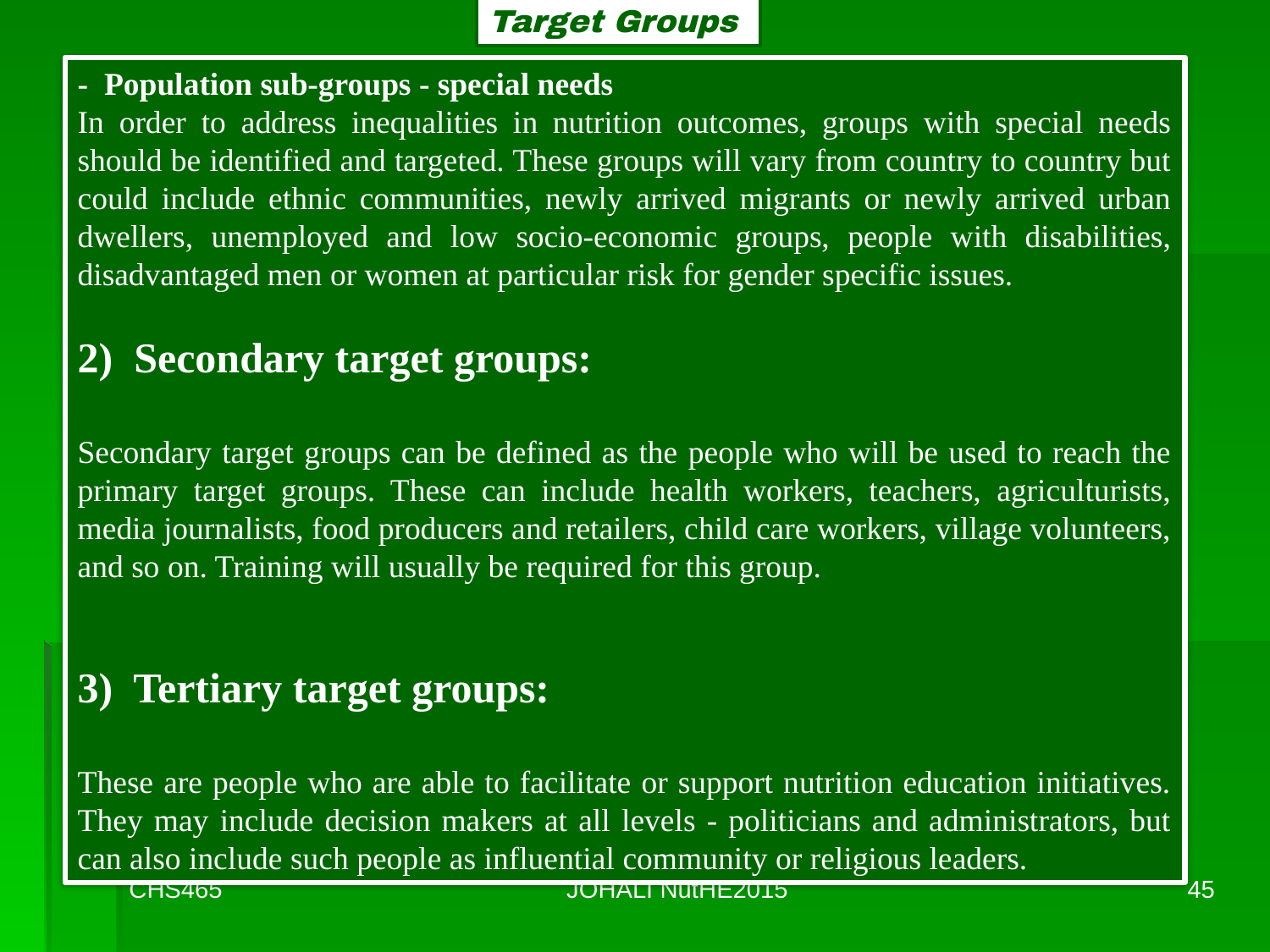

Target Groups
-  Population sub-groups - special needs
In order to address inequalities in nutrition outcomes, groups with special needs should be identified and targeted. These groups will vary from country to country but could include ethnic communities, newly arrived migrants or newly arrived urban dwellers, unemployed and low socio-economic groups, people with disabilities, disadvantaged men or women at particular risk for gender specific issues.

2)  Secondary target groups:

Secondary target groups can be defined as the people who will be used to reach the primary target groups. These can include health workers, teachers, agriculturists, media journalists, food producers and retailers, child care workers, village volunteers, and so on. Training will usually be required for this group.

3)  Tertiary target groups:

These are people who are able to facilitate or support nutrition education initiatives. They may include decision makers at all levels - politicians and administrators, but can also include such people as influential community or religious leaders.
CHS465
JOHALI NutHE2015
45